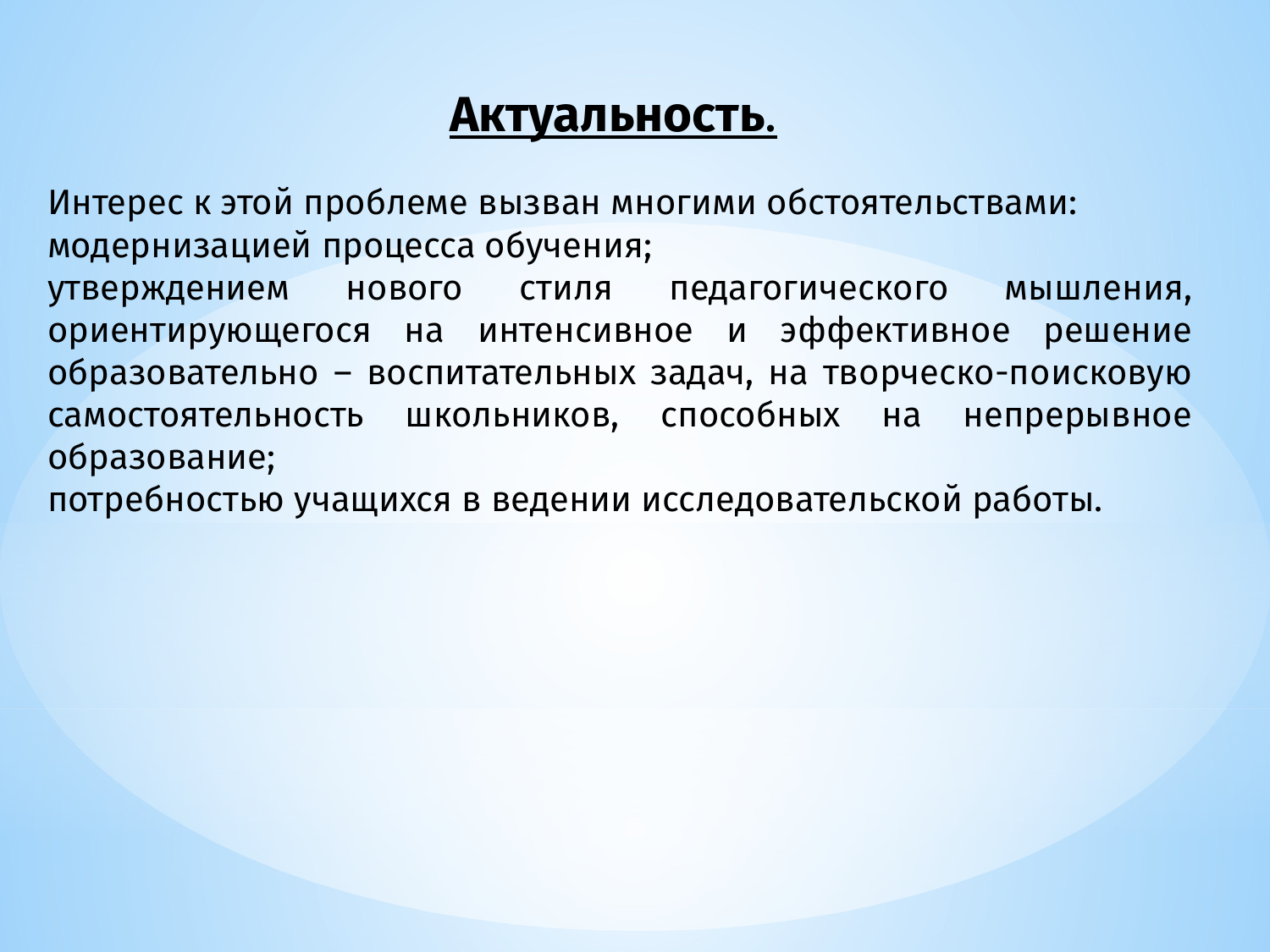

Актуальность.

Интерес к этой проблеме вызван многими обстоятельствами:
модернизацией процесса обучения;
утверждением нового стиля педагогического мышления, ориентирующегося на интенсивное и эффективное решение образовательно – воспитательных задач, на творческо-поисковую самостоятельность школьников, способных на непрерывное образование;
потребностью учащихся в ведении исследовательской работы.